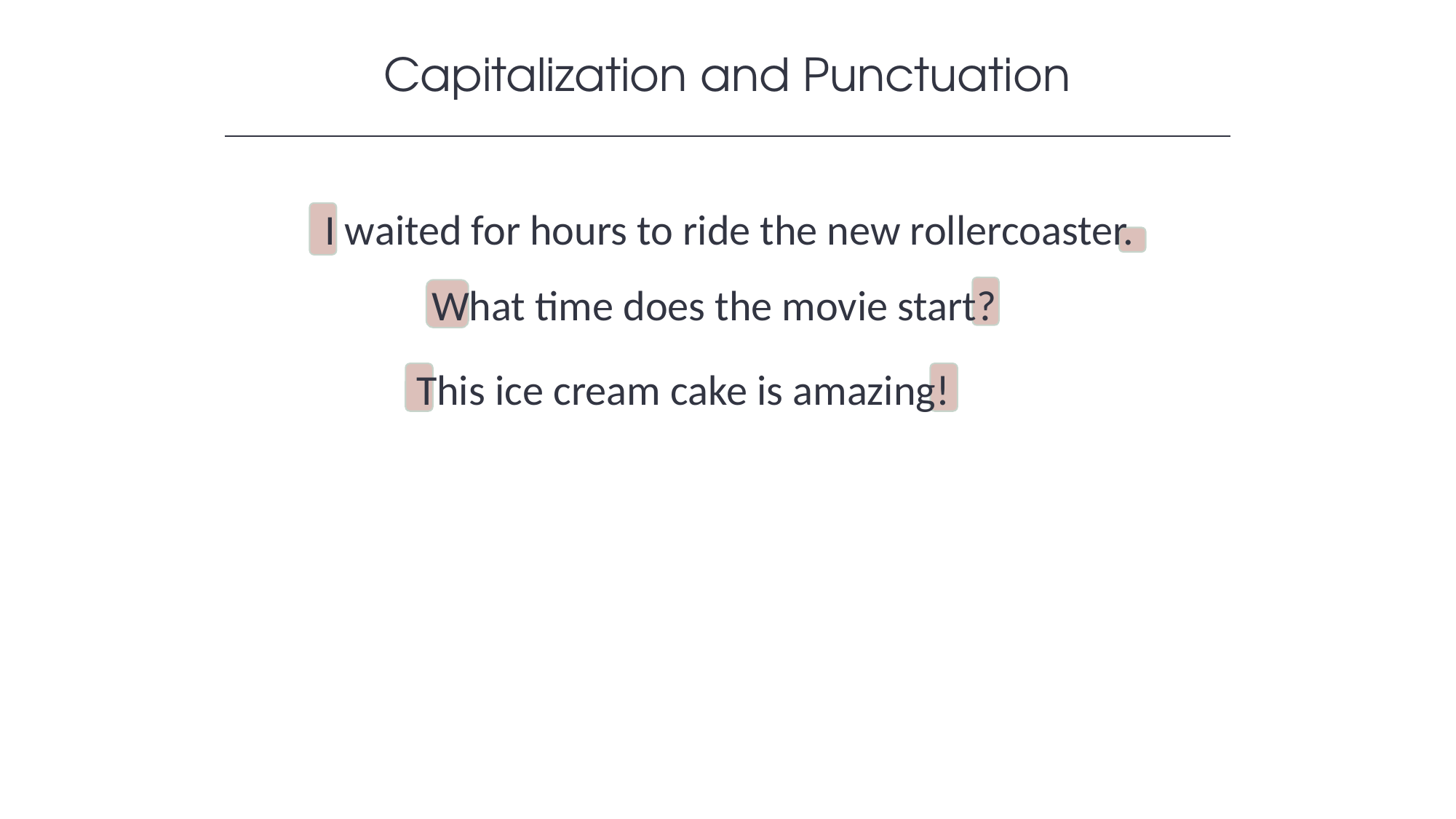

Capitalization and Punctuation
HAWKES LEARNING
I waited for hours to ride the new rollercoaster.

What time does the movie start?

This ice cream cake is amazing!